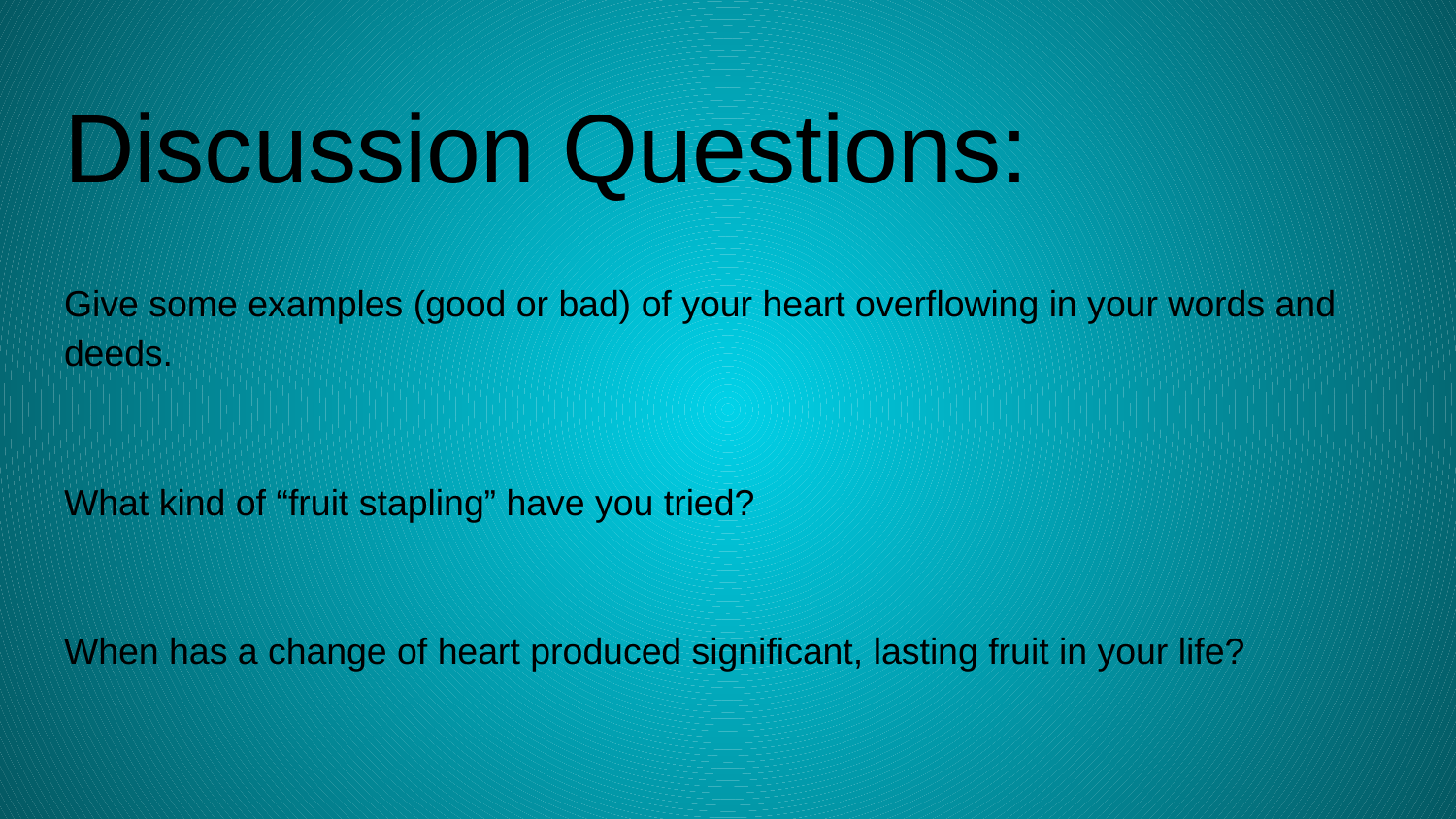

# Discussion Questions:
Give some examples (good or bad) of your heart overflowing in your words and deeds.

What kind of “fruit stapling” have you tried?

When has a change of heart produced significant, lasting fruit in your life?